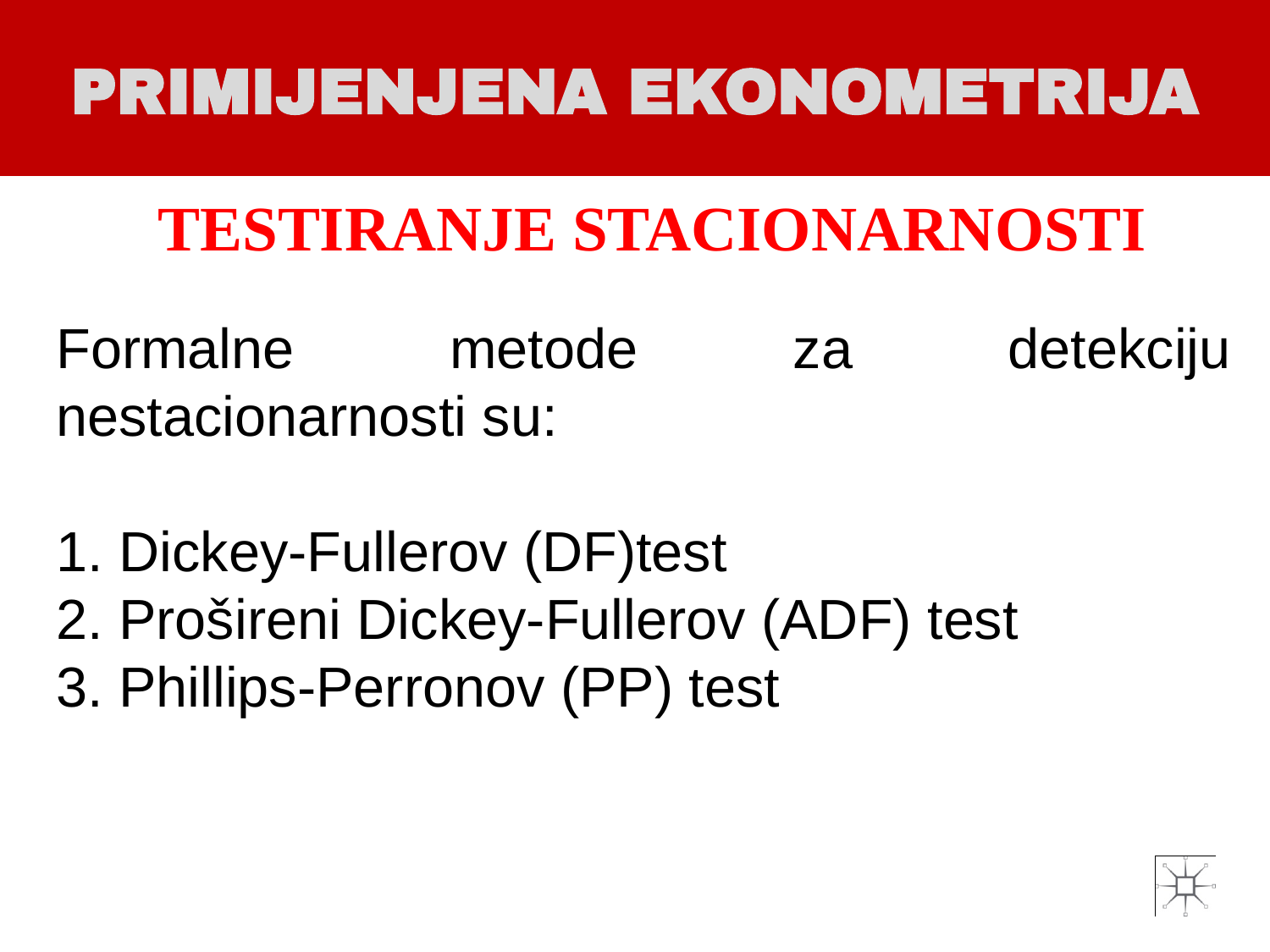

PRIMIJENJENA EKONOMETRIJA
# TESTIRANJE STACIONARNOSTI
Formalne metode za detekciju nestacionarnosti su:

1. Dickey-Fullerov (DF)test
2. Prošireni Dickey-Fullerov (ADF) test
3. Phillips-Perronov (PP) test